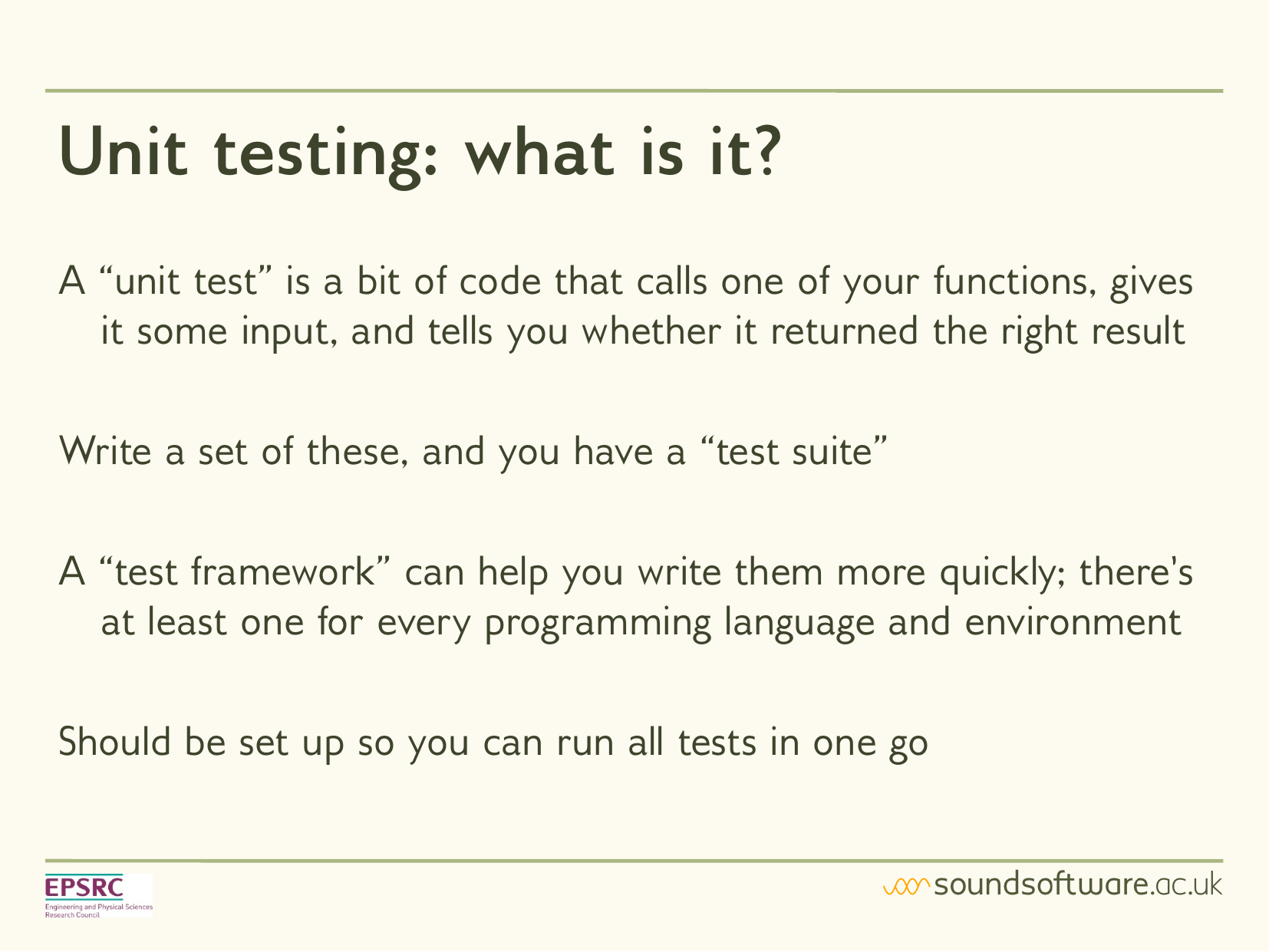

Unit testing: what is it?
A “unit test” is a bit of code that calls one of your functions, gives it some input, and tells you whether it returned the right result

Write a set of these, and you have a “test suite”

A “test framework” can help you write them more quickly; there's at least one for every programming language and environment

Should be set up so you can run all tests in one go